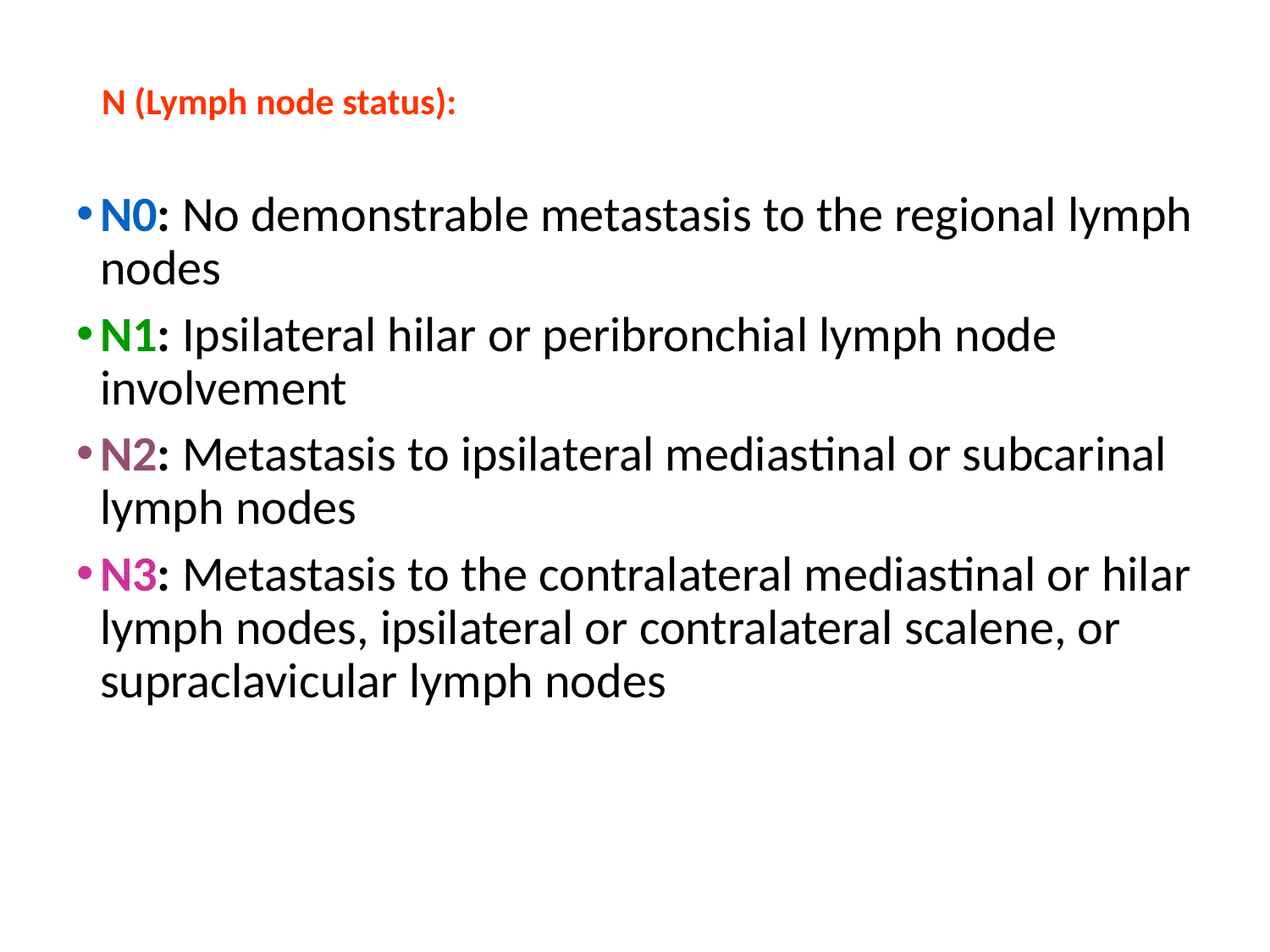

N (Lymph node status):

N0: No demonstrable metastasis to the regional lymph nodes
N1: Ipsilateral hilar or peribronchial lymph node involvement
N2: Metastasis to ipsilateral mediastinal or subcarinal lymph nodes
N3: Metastasis to the contralateral mediastinal or hilar lymph nodes, ipsilateral or contralateral scalene, or supraclavicular lymph nodes